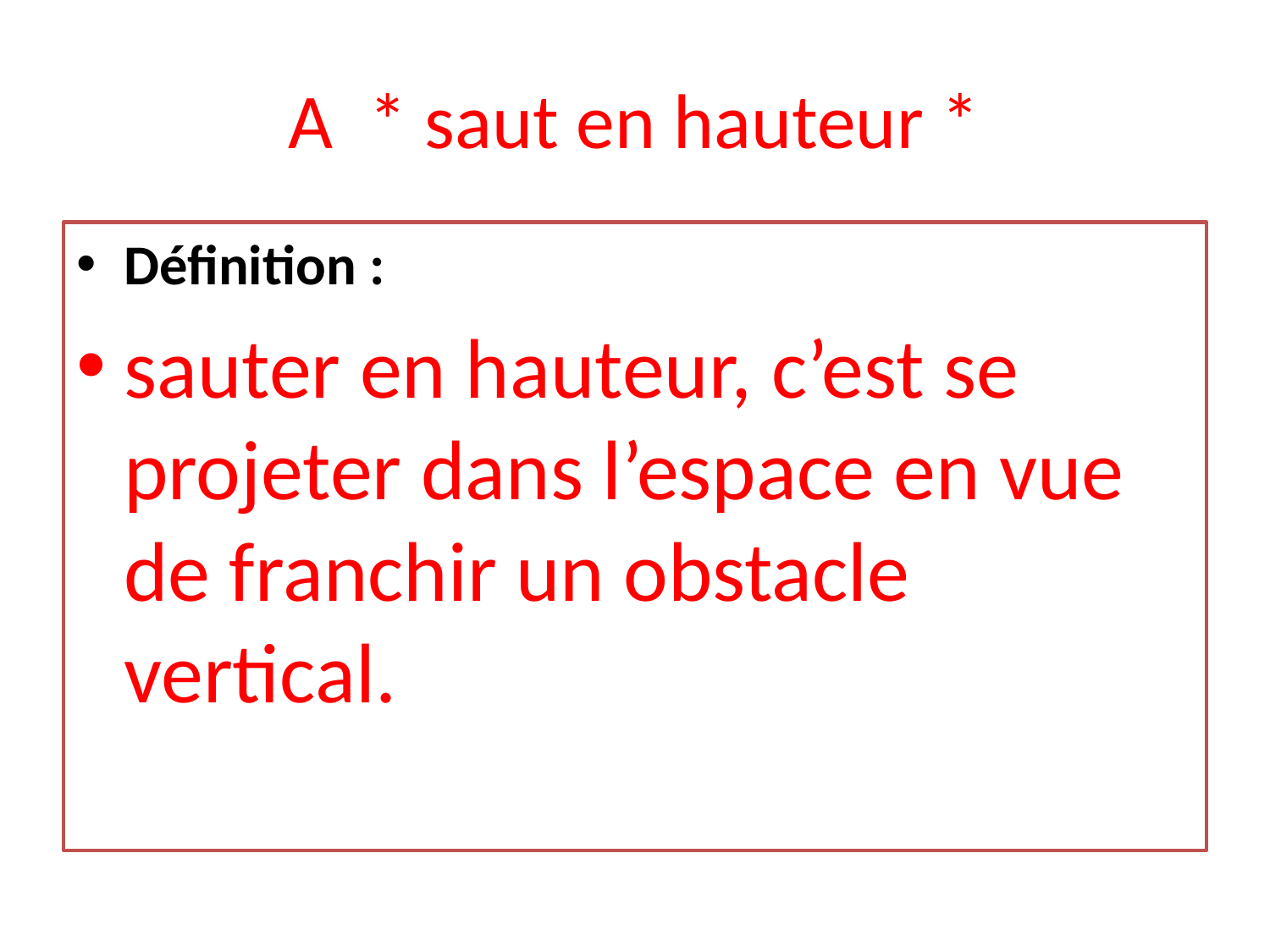

# A  * saut en hauteur *
Définition :
sauter en hauteur, c’est se projeter dans l’espace en vue de franchir un obstacle vertical.